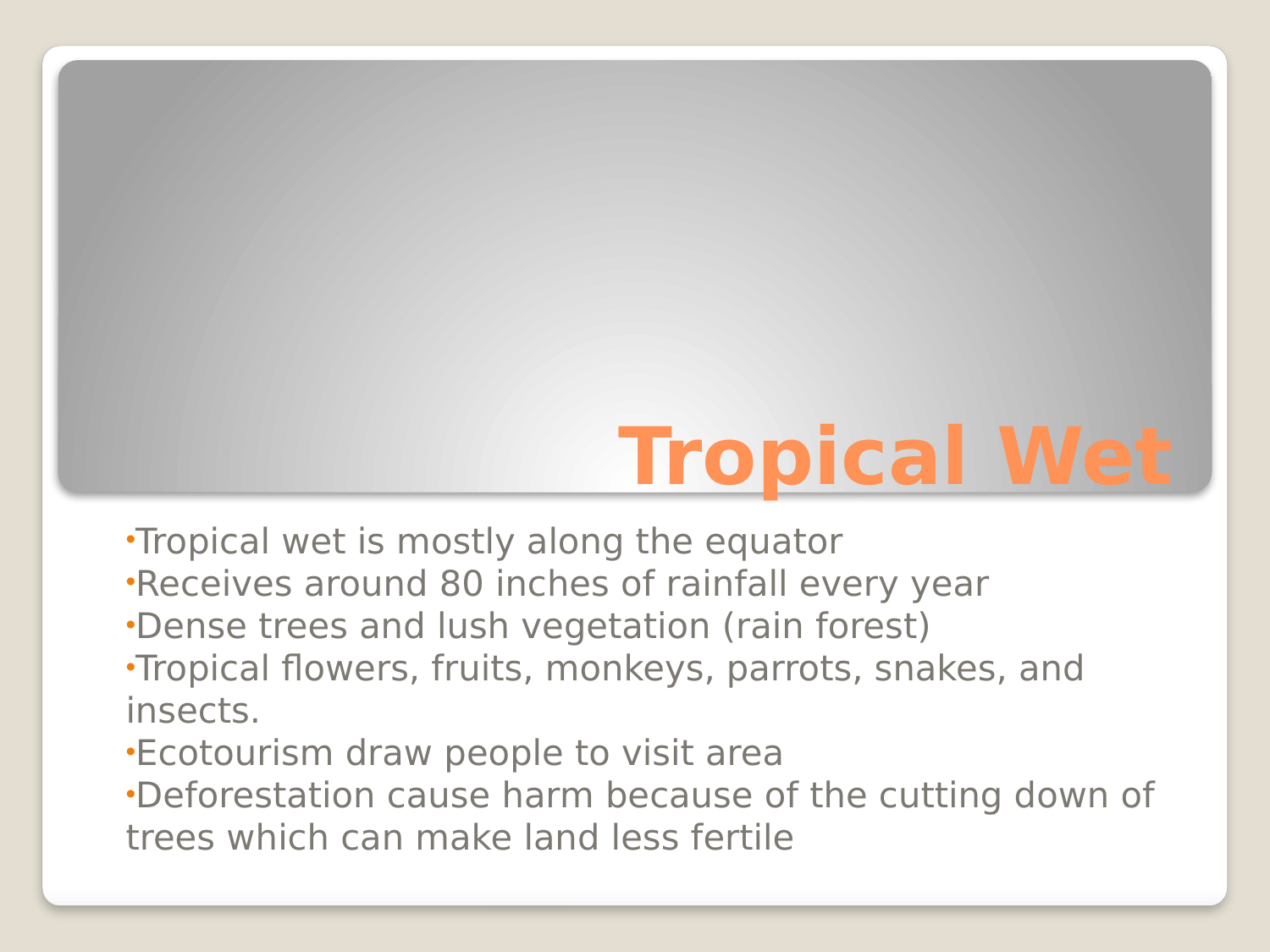

# Tropical Wet
Tropical wet is mostly along the equator
Receives around 80 inches of rainfall every year
Dense trees and lush vegetation (rain forest)
Tropical flowers, fruits, monkeys, parrots, snakes, and insects.
Ecotourism draw people to visit area
Deforestation cause harm because of the cutting down of trees which can make land less fertile